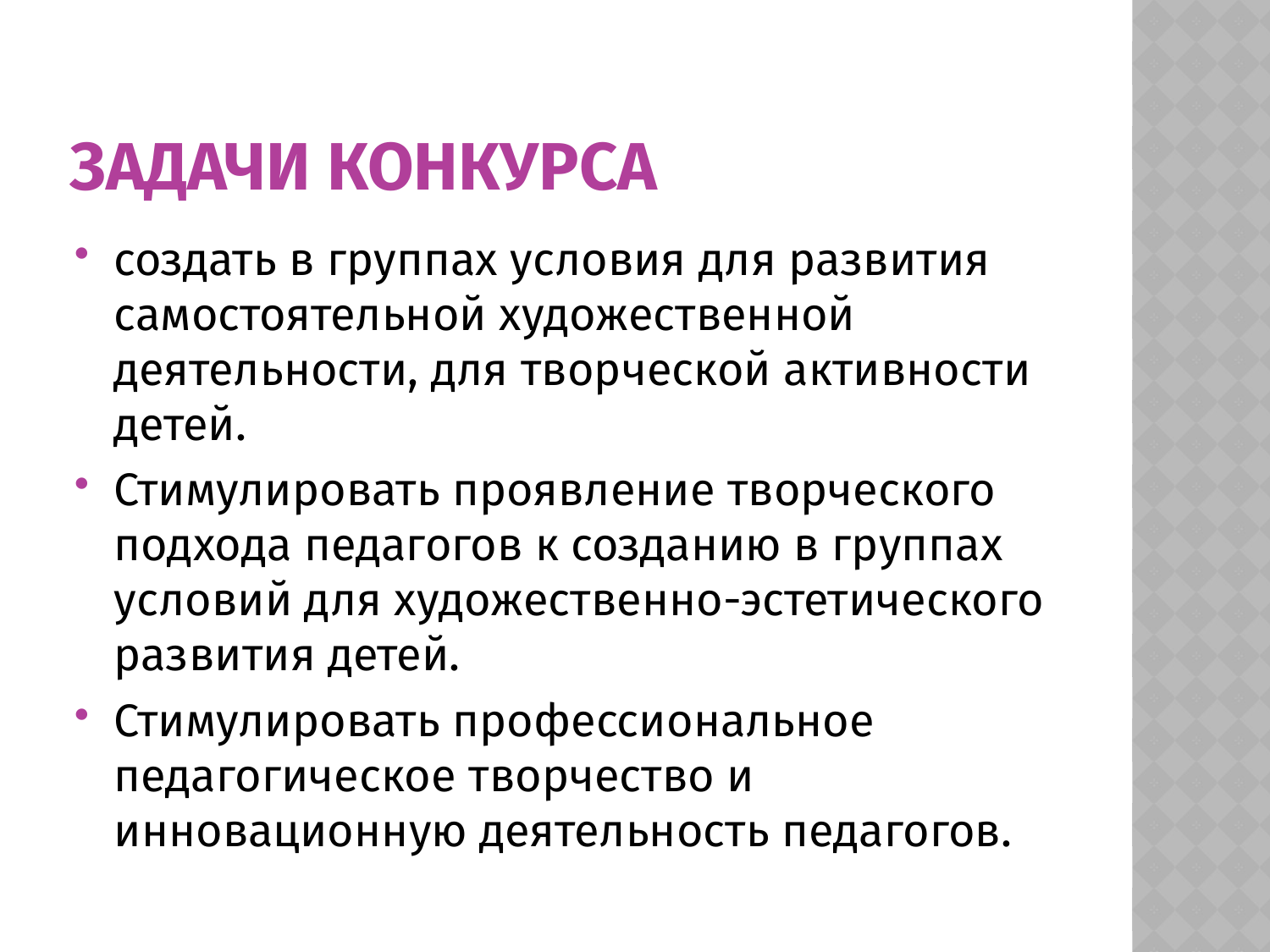

# Задачи конкурса
создать в группах условия для развития самостоятельной художественной деятельности, для творческой активности детей.
Стимулировать проявление творческого подхода педагогов к созданию в группах условий для художественно-эстетического развития детей.
Стимулировать профессиональное педагогическое творчество и инновационную деятельность педагогов.